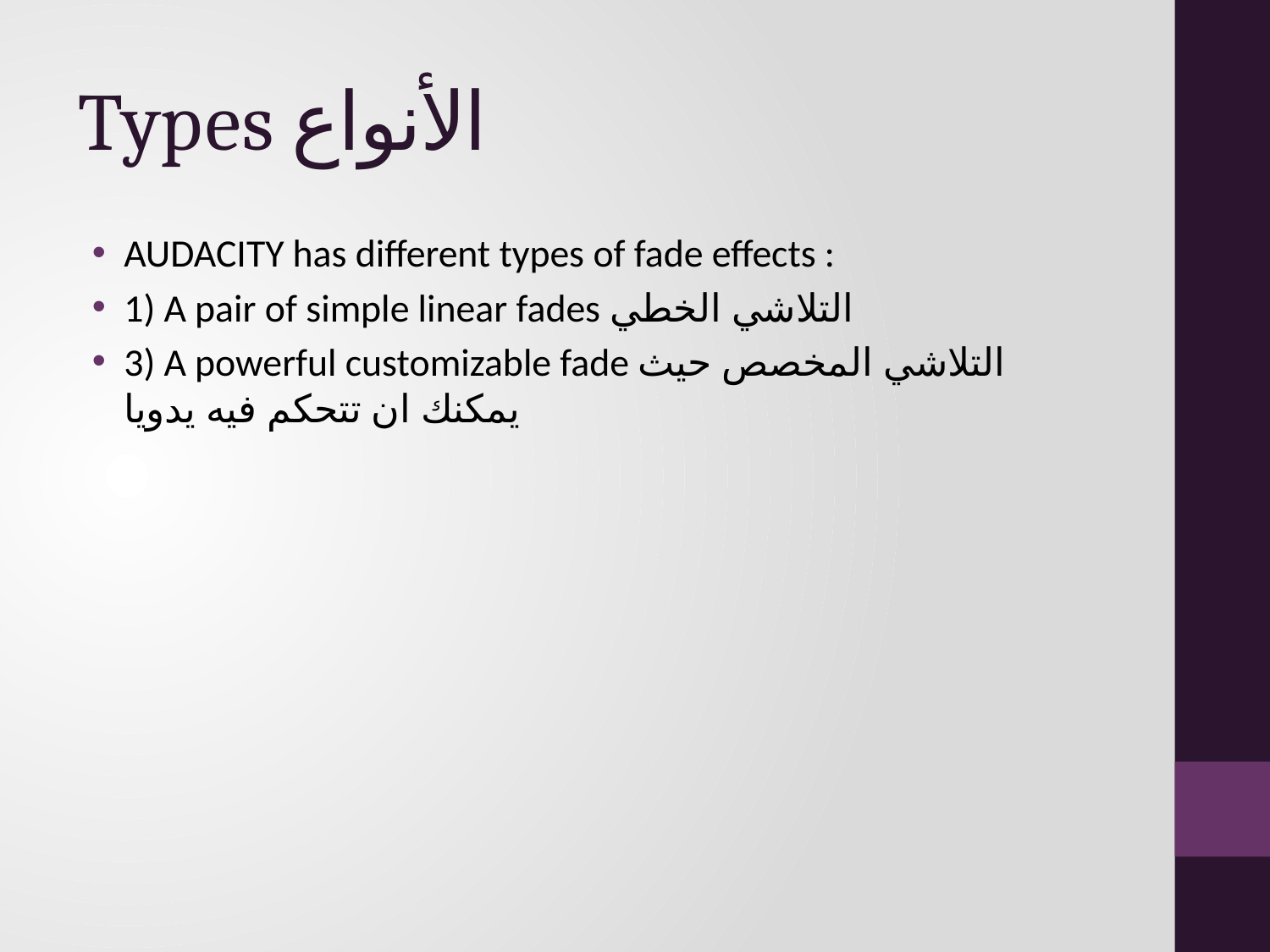

# Types الأنواع
AUDACITY has different types of fade effects :
1) A pair of simple linear fades التلاشي الخطي
3) A powerful customizable fade التلاشي المخصص حيث يمكنك ان تتحكم فيه يدويا